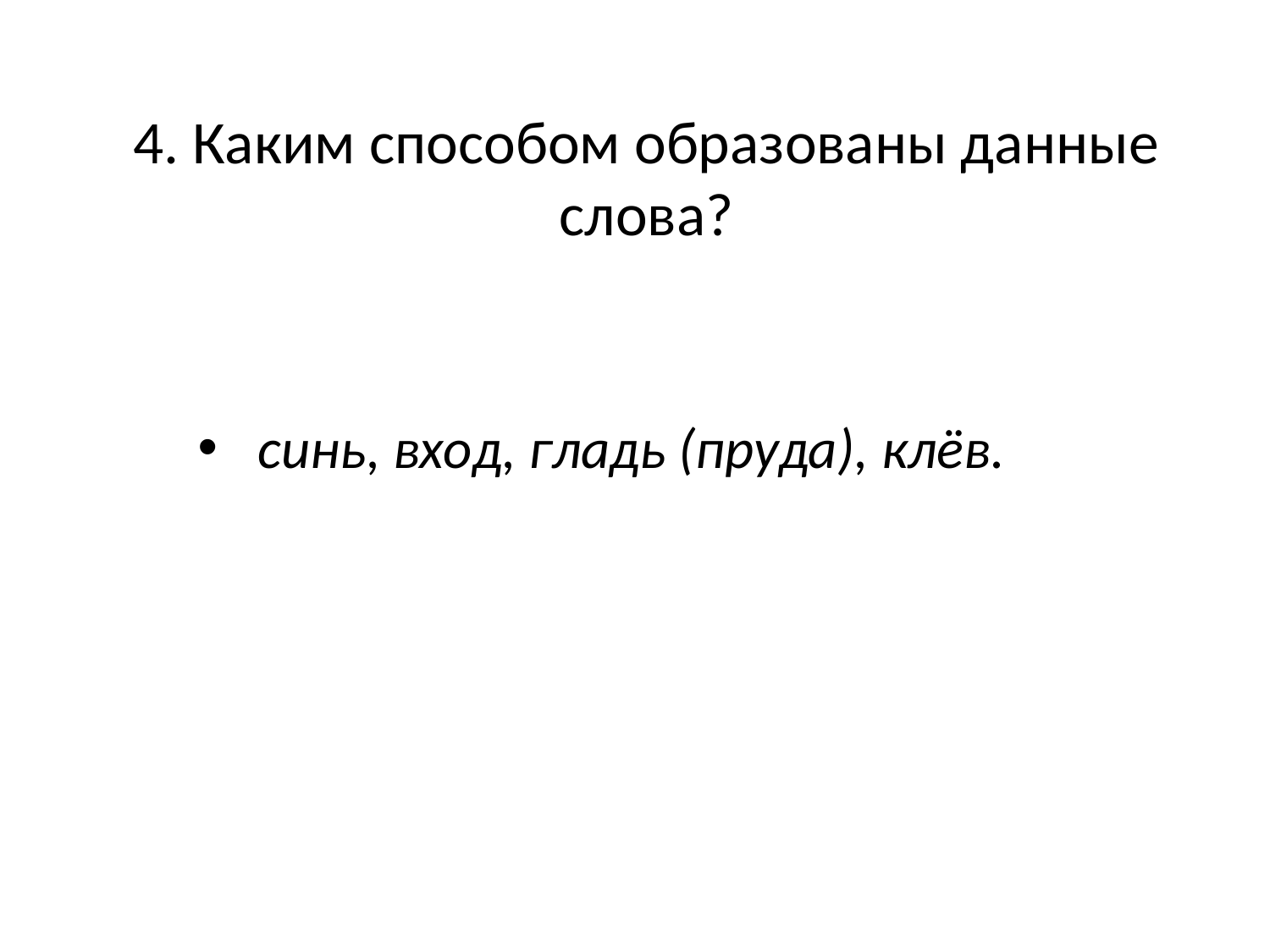

# 4. Каким способом образованы данные слова?
 синь, вход, гладь (пруда), клёв.